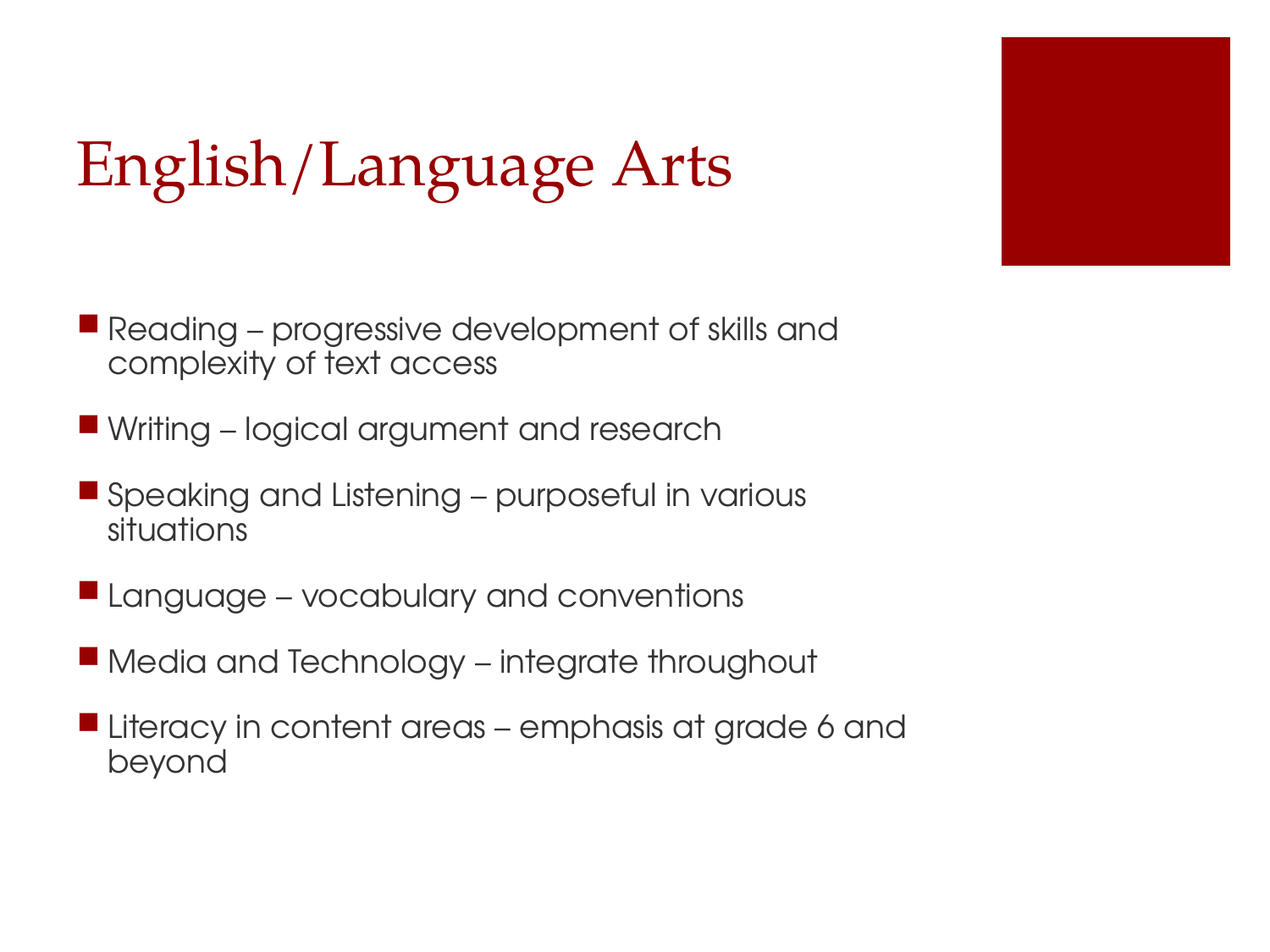

# English/Language Arts
Reading – progressive development of skills and complexity of text access
Writing – logical argument and research
Speaking and Listening – purposeful in various situations
Language – vocabulary and conventions
Media and Technology – integrate throughout
Literacy in content areas – emphasis at grade 6 and beyond